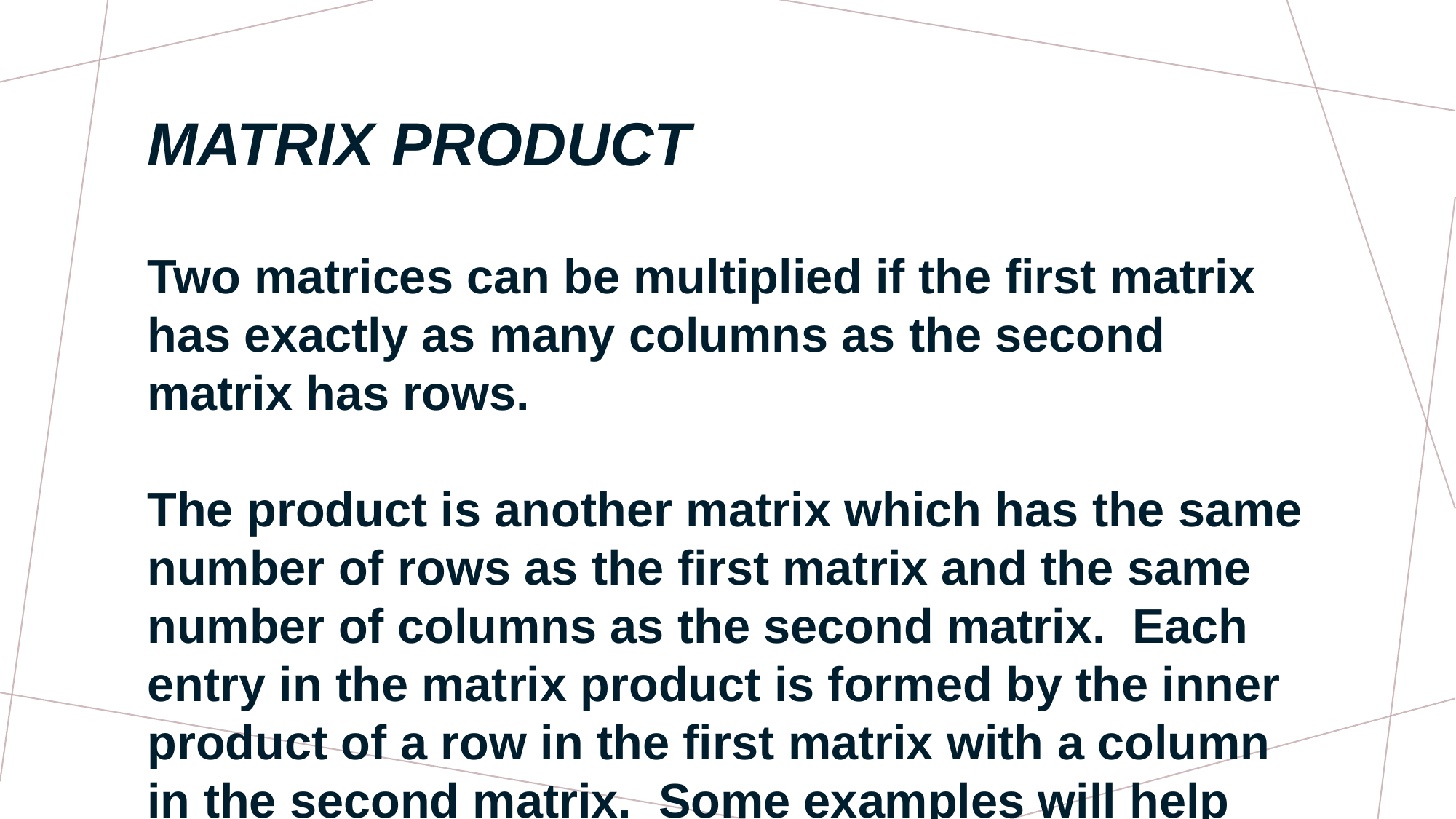

# MATRIX PRODUCT
Two matrices can be multiplied if the first matrix has exactly as many columns as the second matrix has rows.

The product is another matrix which has the same number of rows as the first matrix and the same number of columns as the second matrix.  Each entry in the matrix product is formed by the inner product of a row in the first matrix with a column in the second matrix.  Some examples will help make this clear.